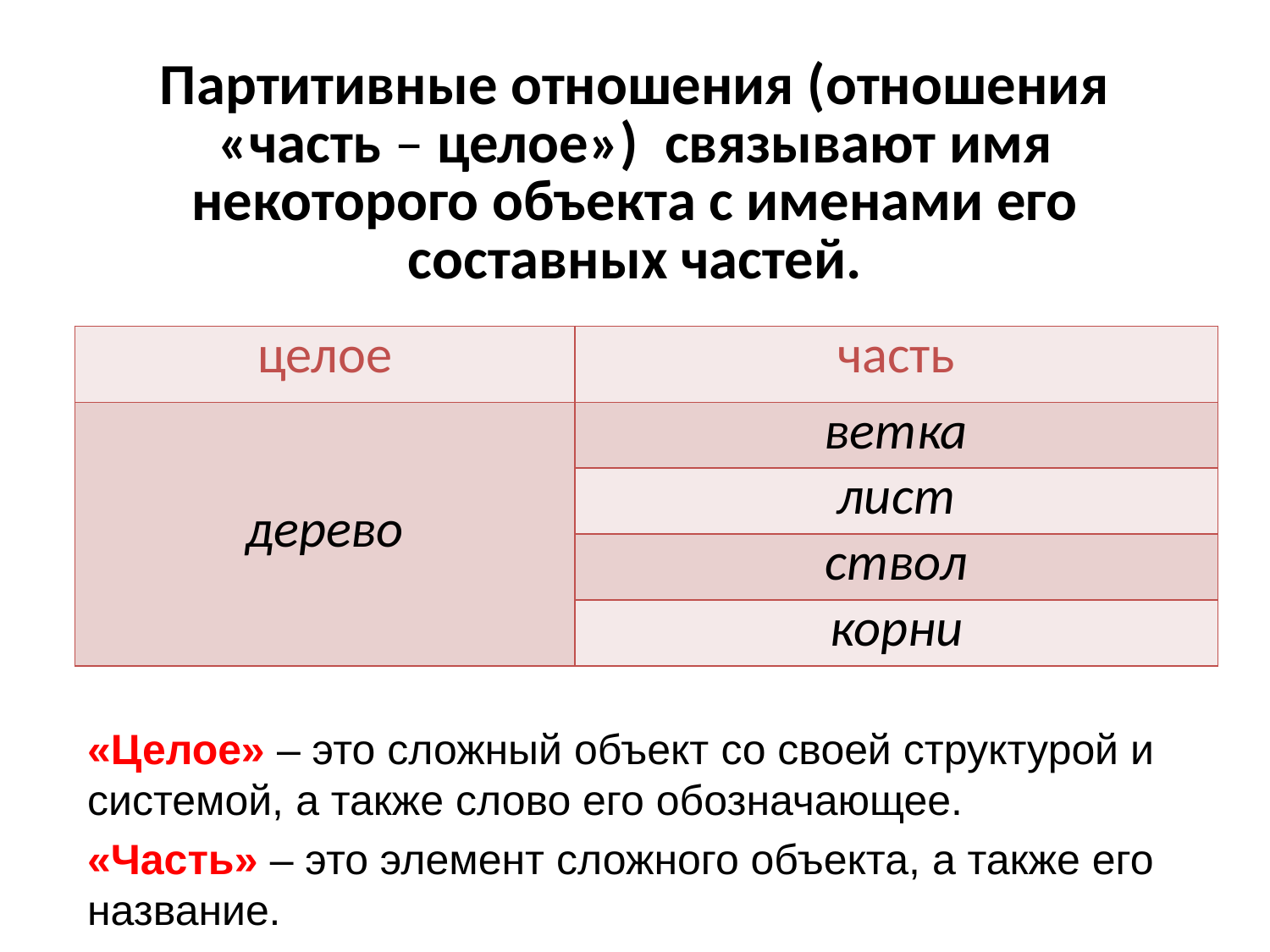

# Партитивные отношения (отношения «часть – целое»)  связывают имя некоторого объекта с именами его составных частей.
| целое | часть |
| --- | --- |
| дерево | ветка |
|  | лист |
|  | ствол |
|  | корни |
«Целое» – это сложный объект со своей структурой и системой, а также слово его обозначающее.
«Часть» – это элемент сложного объекта, а также его название.